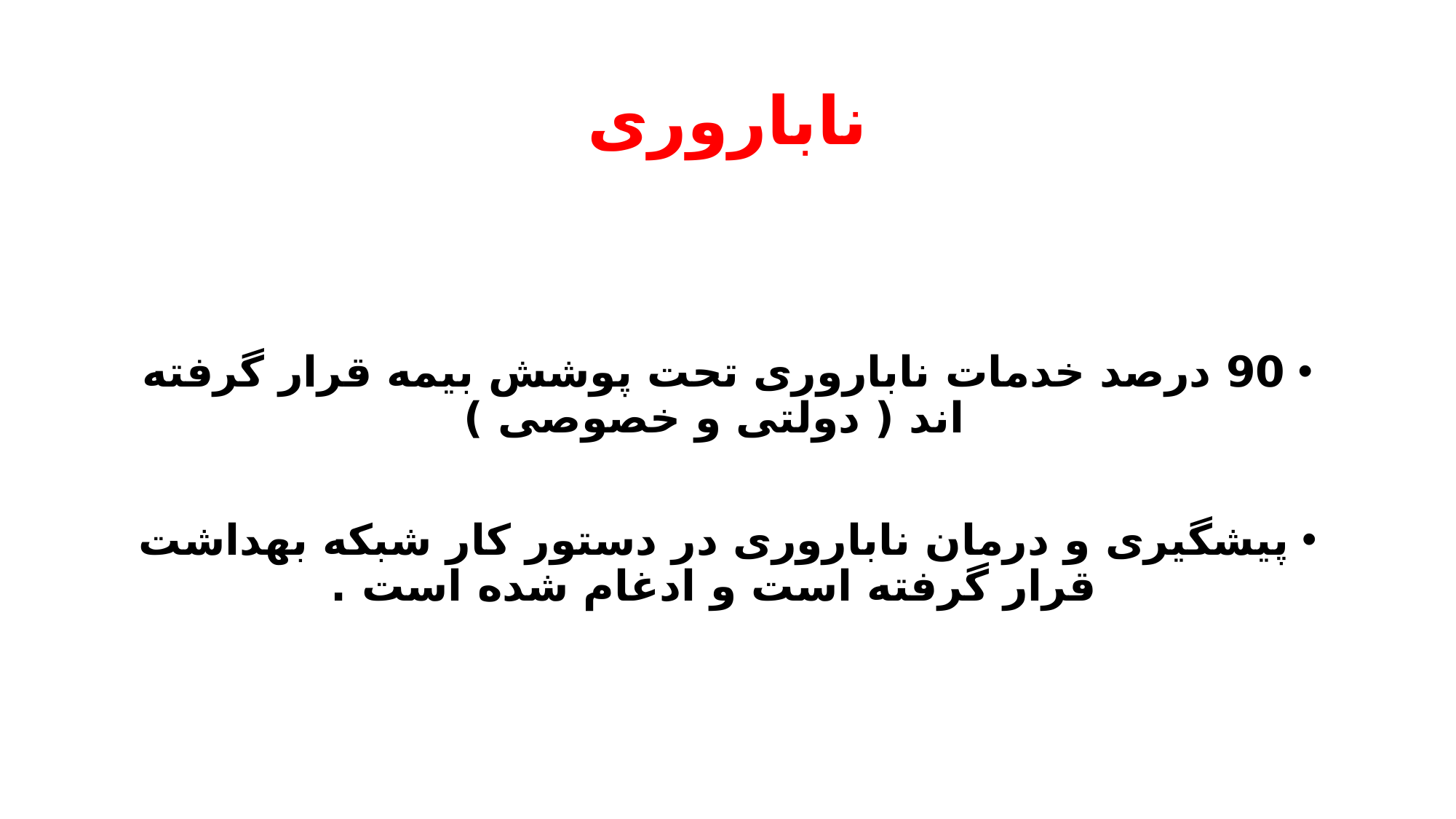

# ناباروری

90 درصد خدمات ناباروری تحت پوشش بیمه قرار گرفته اند ( دولتی و خصوصی )

پیشگیری و درمان ناباروری در دستور کار شبکه بهداشت قرار گرفته است و ادغام شده است .